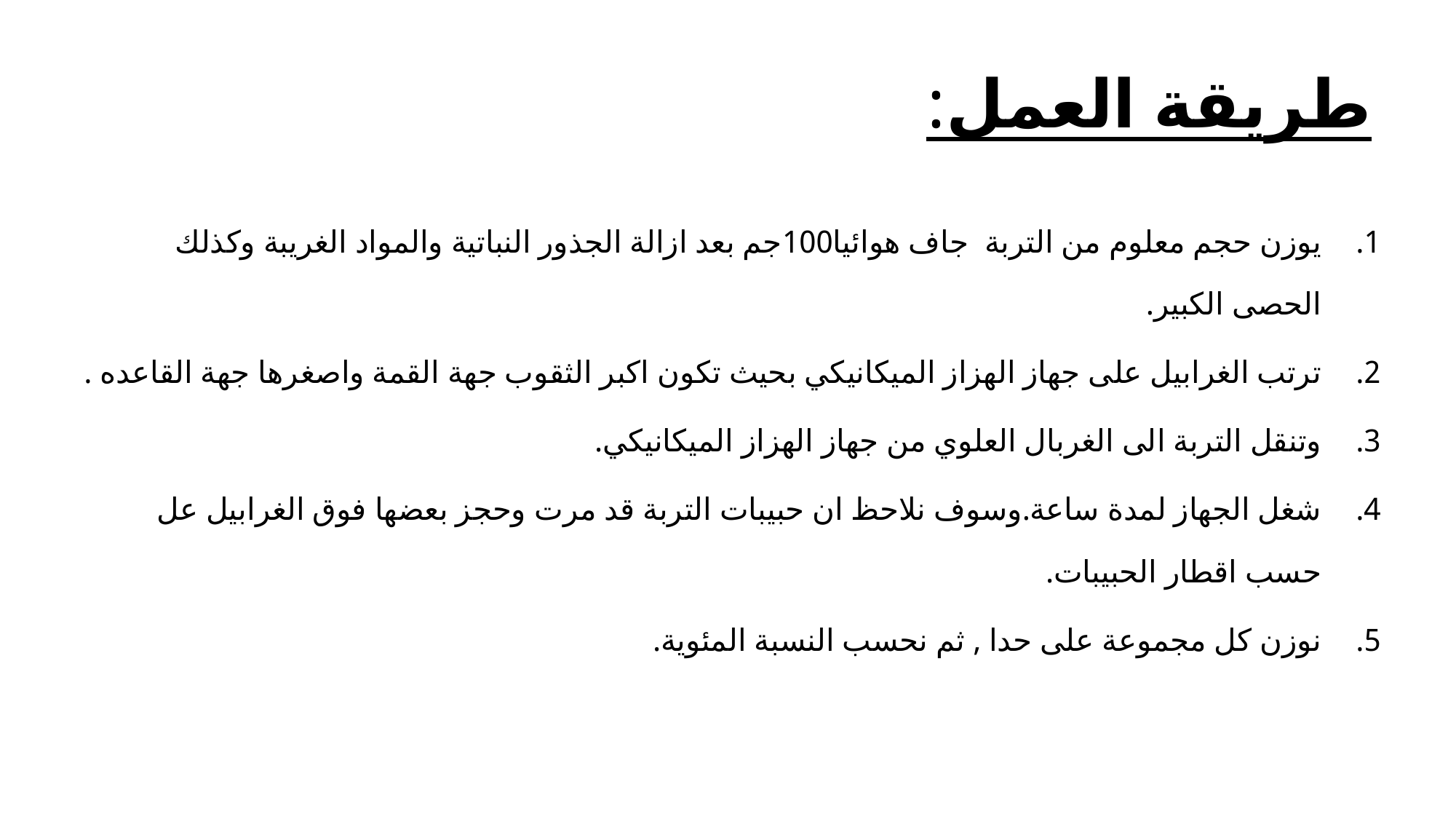

# طريقة العمل:
يوزن حجم معلوم من التربة  جاف هوائيا100جم بعد ازالة الجذور النباتية والمواد الغريبة وكذلك الحصى الكبير.
ترتب الغرابيل على جهاز الهزاز الميكانيكي بحيث تكون اكبر الثقوب جهة القمة واصغرها جهة القاعده .
وتنقل التربة الى الغربال العلوي من جهاز الهزاز الميكانيكي.
شغل الجهاز لمدة ساعة.وسوف نلاحظ ان حبيبات التربة قد مرت وحجز بعضها فوق الغرابيل عل حسب اقطار الحبيبات.
نوزن كل مجموعة على حدا , ثم نحسب النسبة المئوية.